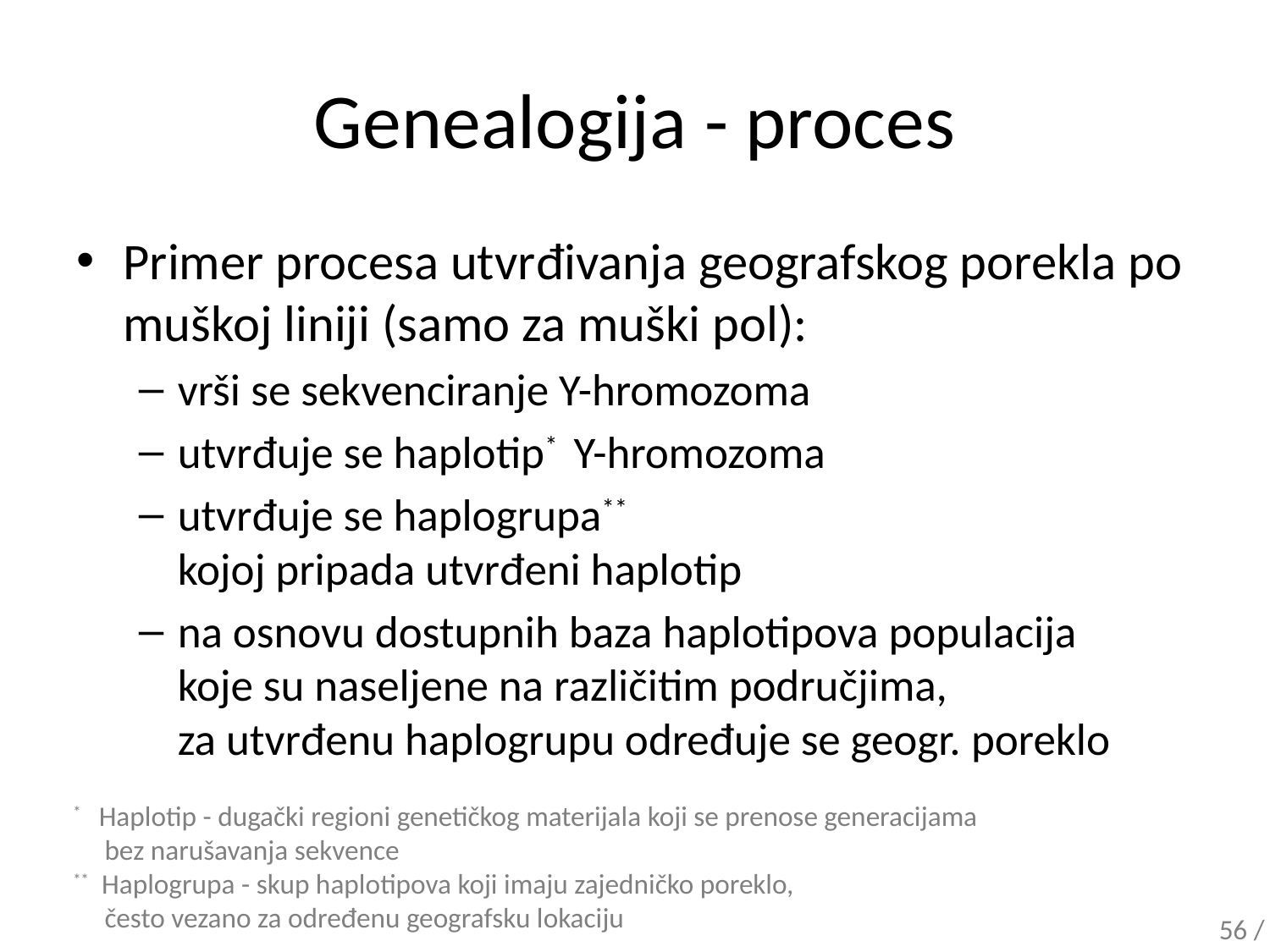

# Genealogija - proces
Primer procesa utvrđivanja geografskog porekla po muškoj liniji (samo za muški pol):
vrši se sekvenciranje Y-hromozoma
utvrđuje se haplotip*  Y-hromozoma
utvrđuje se haplogrupa**
kojoj pripada utvrđeni haplotip
na osnovu dostupnih baza haplotipova populacija
koje su naseljene na različitim područjima,
za utvrđenu haplogrupu određuje se geogr. poreklo
*     Haplotip - dugački regioni genetičkog materijala koji se prenose generacijama
     bez narušavanja sekvence
**  Haplogrupa - skup haplotipova koji imaju zajedničko poreklo,
     često vezano za određenu geografsku lokaciju